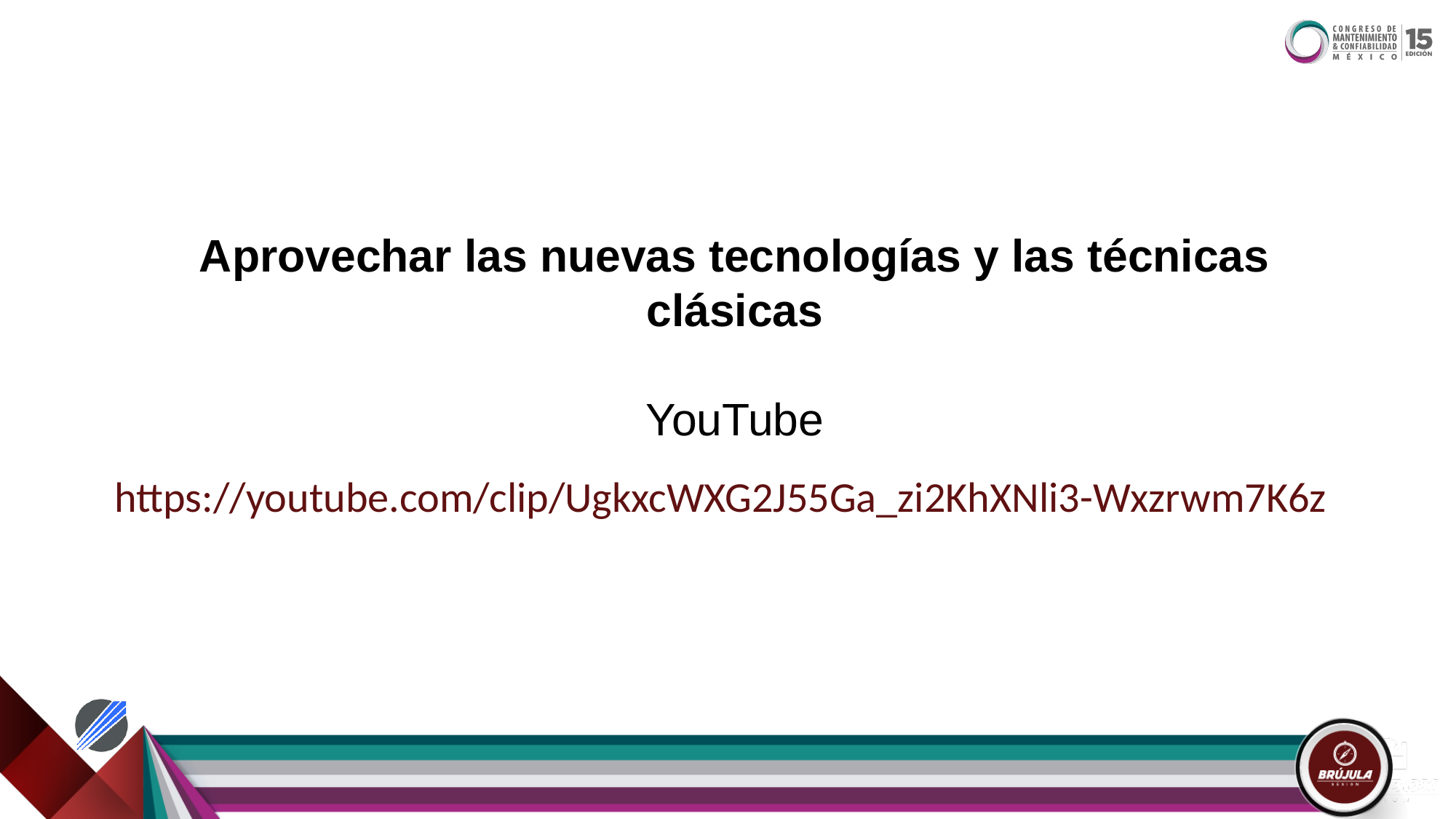

Aprovechar las nuevas tecnologías y las técnicas clásicas

YouTube

https://youtube.com/clip/UgkxcWXG2J55Ga_zi2KhXNli3-Wxzrwm7K6z